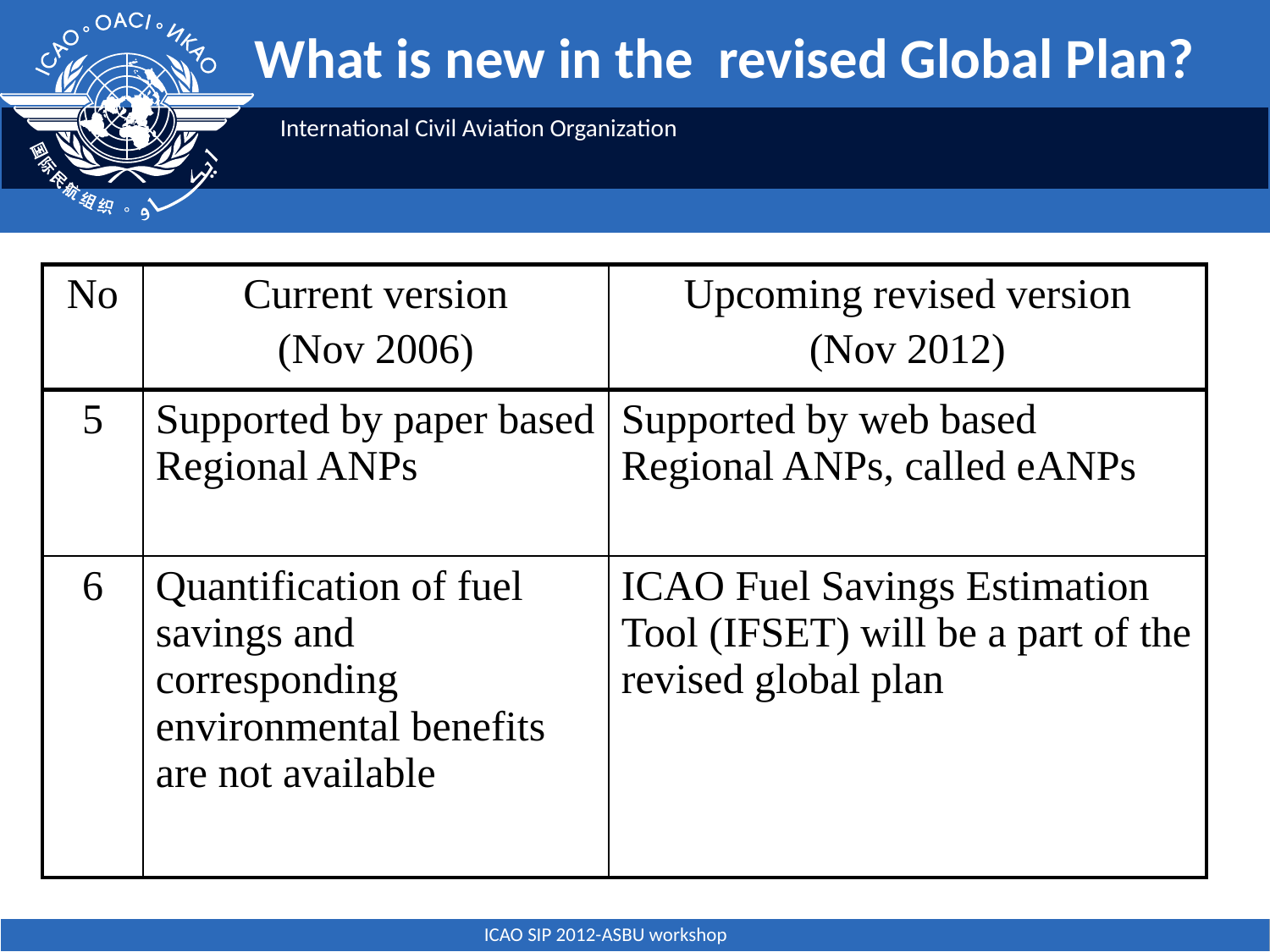

# What is new in the  revised Global Plan?
| No | Current version (Nov 2006) | Upcoming revised version (Nov 2012) |
| --- | --- | --- |
| 5 | Supported by paper based Regional ANPs | Supported by web based Regional ANPs, called eANPs |
| 6 | Quantification of fuel savings and corresponding environmental benefits are not available | ICAO Fuel Savings Estimation Tool (IFSET) will be a part of the revised global plan |
ICAO SIP 2012-ASBU workshop